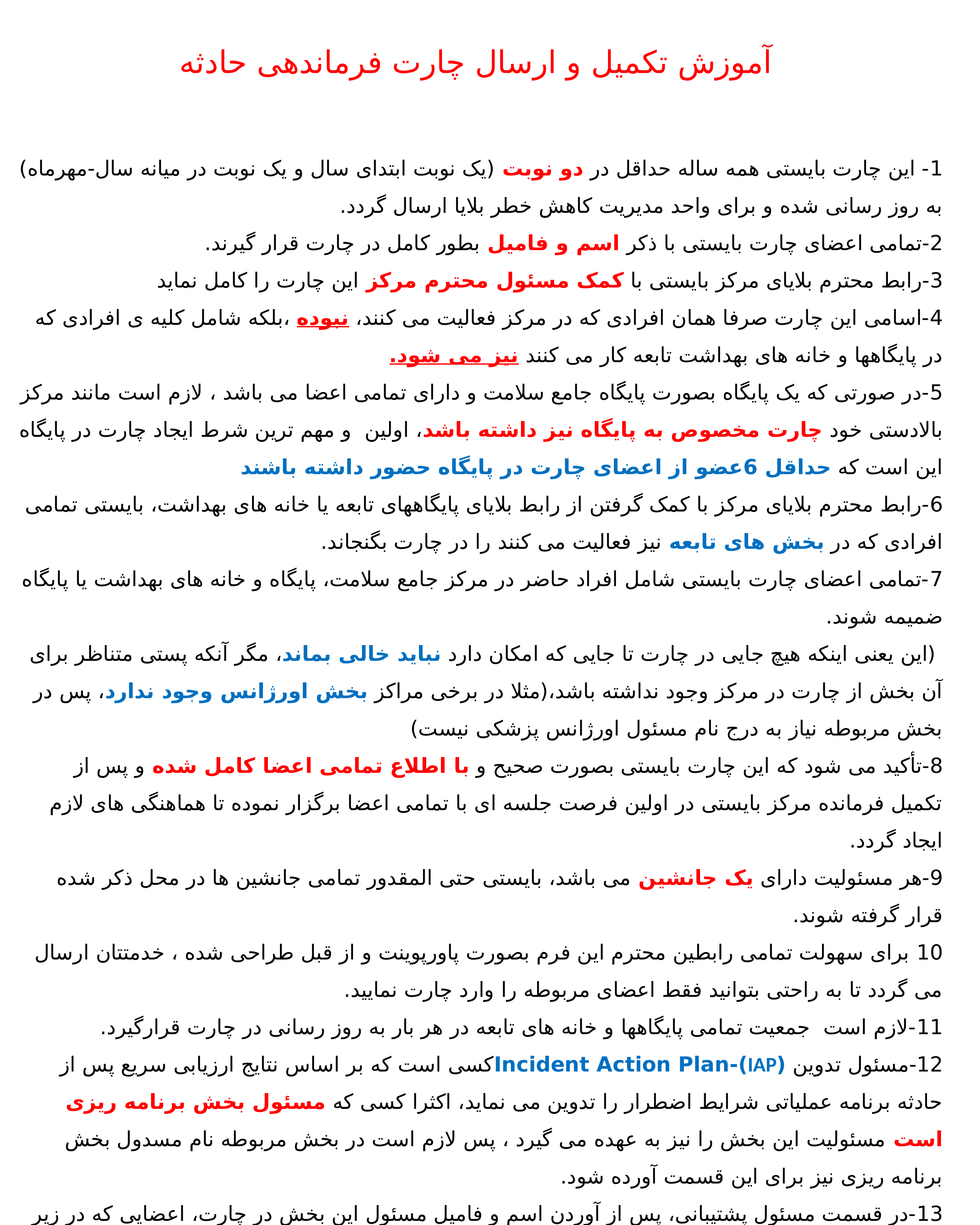

آموزش تکمیل و ارسال چارت فرماندهی حادثه
1- این چارت بایستی همه ساله حداقل در دو نوبت (یک نوبت ابتدای سال و یک نوبت در میانه سال-مهرماه) به روز رسانی شده و برای واحد مدیریت کاهش خطر بلایا ارسال گردد.
2-تمامی اعضای چارت بایستی با ذکر اسم و فامیل بطور کامل در چارت قرار گیرند.
3-رابط محترم بلایای مرکز بایستی با کمک مسئول محترم مرکز این چارت را کامل نماید
4-اسامی این چارت صرفا همان افرادی که در مرکز فعالیت می کنند، نبوده ،بلکه شامل کلیه ی افرادی که در پایگاهها و خانه های بهداشت تابعه کار می کنند نیز می شود.
5-در صورتی که یک پایگاه بصورت پایگاه جامع سلامت و دارای تمامی اعضا می باشد ، لازم است مانند مرکز بالادستی خود چارت مخصوص به پایگاه نیز داشته باشد، اولین  و مهم ترین شرط ایجاد چارت در پایگاه این است که حداقل 6عضو از اعضای چارت در پایگاه حضور داشته باشند
6-رابط محترم بلایای مرکز با کمک گرفتن از رابط بلایای پایگاههای تابعه یا خانه های بهداشت، بایستی تمامی افرادی که در بخش های تابعه نیز فعالیت می کنند را در چارت بگنجاند.
7-تمامی اعضای چارت بایستی شامل افراد حاضر در مرکز جامع سلامت، پایگاه و خانه های بهداشت یا پایگاه ضمیمه شوند.
 (این یعنی اینکه هیچ جایی در چارت تا جایی که امکان دارد نباید خالی بماند، مگر آنکه پستی متناظر برای آن بخش از چارت در مرکز وجود نداشته باشد،(مثلا در برخی مراکز بخش اورژانس وجود ندارد، پس در بخش مربوطه نیاز به درج نام مسئول اورژانس پزشکی نیست)
8-تأکید می شود که این چارت بایستی بصورت صحیح و با اطلاع تمامی اعضا کامل شده و پس از تکمیل فرمانده مرکز بایستی در اولین فرصت جلسه ای با تمامی اعضا برگزار نموده تا هماهنگی های لازم ایجاد گردد.
9-هر مسئولیت دارای یک جانشین می باشد، بایستی حتی المقدور تمامی جانشین ها در محل ذکر شده قرار گرفته شوند.
10 برای سهولت تمامی رابطین محترم این فرم بصورت پاورپوینت و از قبل طراحی شده ، خدمتتان ارسال می گردد تا به راحتی بتوانید فقط اعضای مربوطه را وارد چارت نمایید.
11-لازم است  جمعیت تمامی پایگاهها و خانه های تابعه در هر بار به روز رسانی در چارت قرارگیرد.
12-مسئول تدوین (IAP)-Incident Action Planکسی است که بر اساس نتایج ارزیابی سریع پس از حادثه برنامه عملیاتی شرایط اضطرار را تدوین می نماید، اکثرا کسی که مسئول بخش برنامه ریزی است مسئولیت این بخش را نیز به عهده می گیرد ، پس لازم است در بخش مربوطه نام مسدول بخش برنامه ریزی نیز برای این قسمت آورده شود.
13-در قسمت مسئول پشتیبانی، پس از آوردن اسم و فامیل مسئول این بخش در چارت، اعضایی که در زیر مجموعه آن یعنی پشتیبانی سخت افزار(میز و صندلی و وسایل و ابزار و ....) و پشتیبانی نرم(خرید مایحتاج اولیه یا تدارک آنها یا وسایل و ابزار مهم و کوچک و لوازمات اولیه و مصرفی ) باید در محل مربوطه ذکر گردند.
14-درصورت داشتن هر گونه ابهامی در تکمیل این چارت، با مسئول واحد بلایا تماس حاصل نمایید(زارعی)09139003598